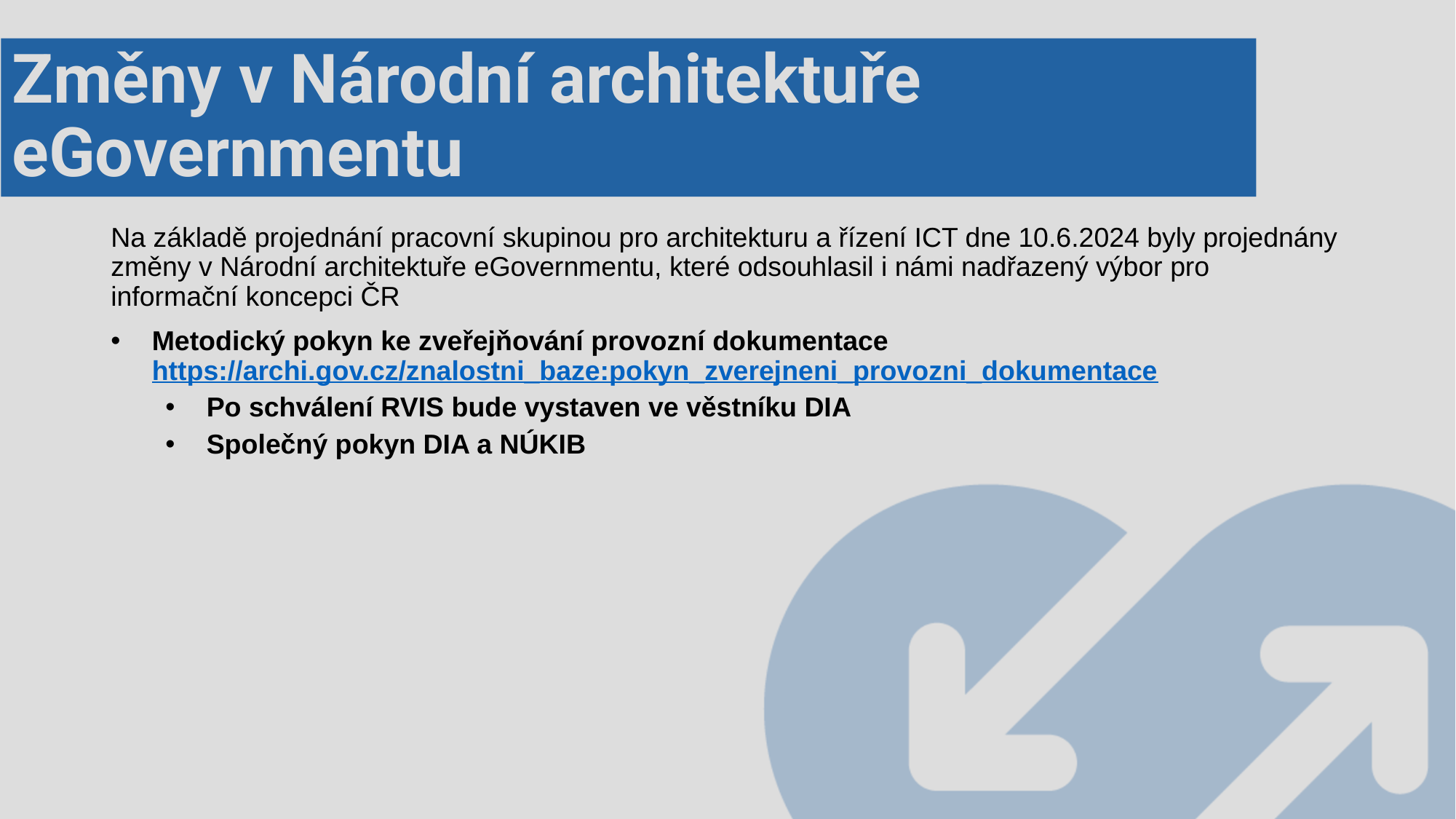

# Změny v Národní architektuře eGovernmentu
Na základě projednání pracovní skupinou pro architekturu a řízení ICT dne 10.6.2024 byly projednány změny v Národní architektuře eGovernmentu, které odsouhlasil i námi nadřazený výbor pro informační koncepci ČR
Metodický pokyn ke zveřejňování provozní dokumentace https://archi.gov.cz/znalostni_baze:pokyn_zverejneni_provozni_dokumentace
Po schválení RVIS bude vystaven ve věstníku DIA
Společný pokyn DIA a NÚKIB